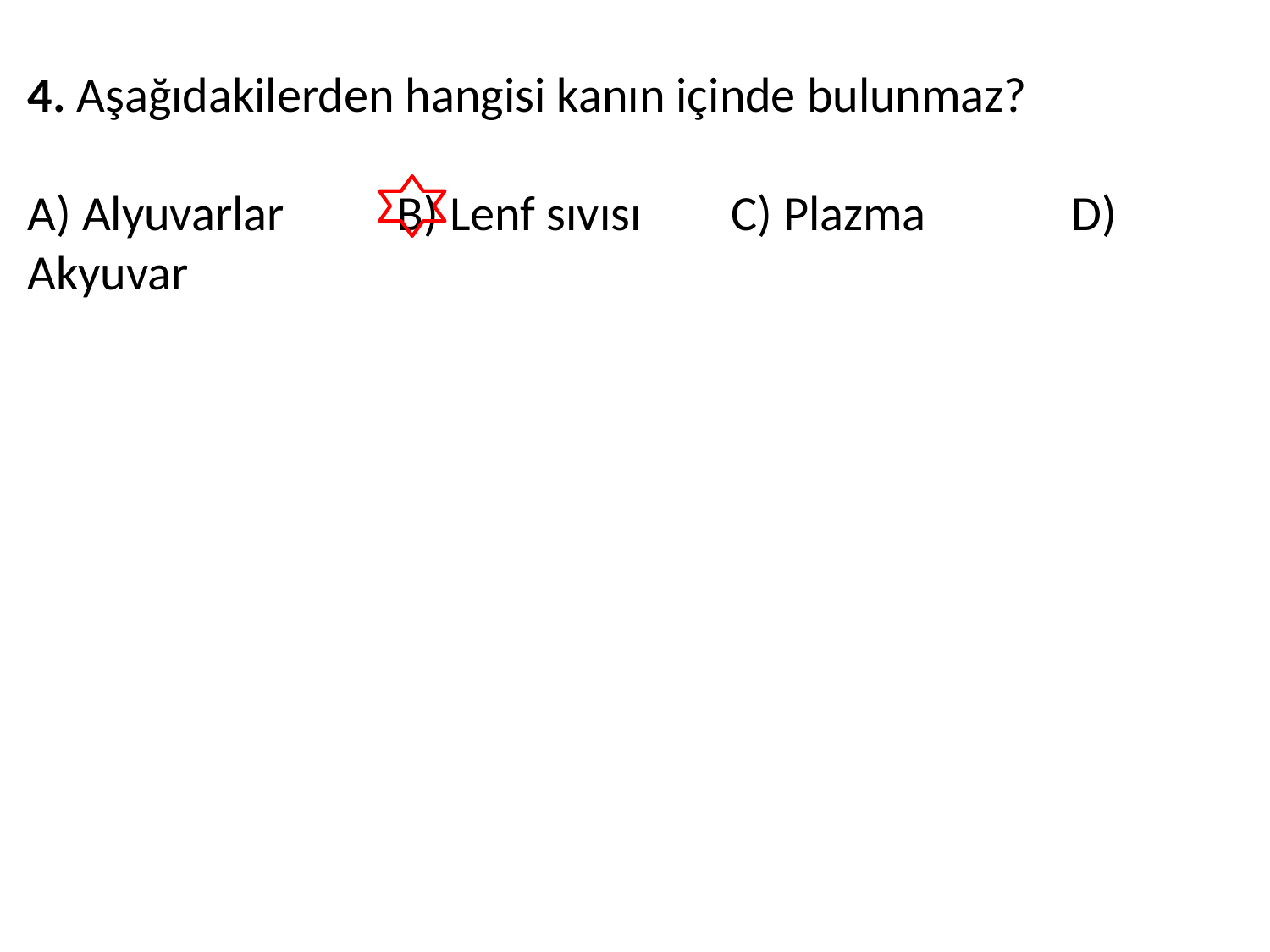

4. Aşağıdakilerden hangisi kanın içinde bulunmaz?

A) Alyuvarlar          B) Lenf sıvısı        C) Plazma             D) Akyuvar